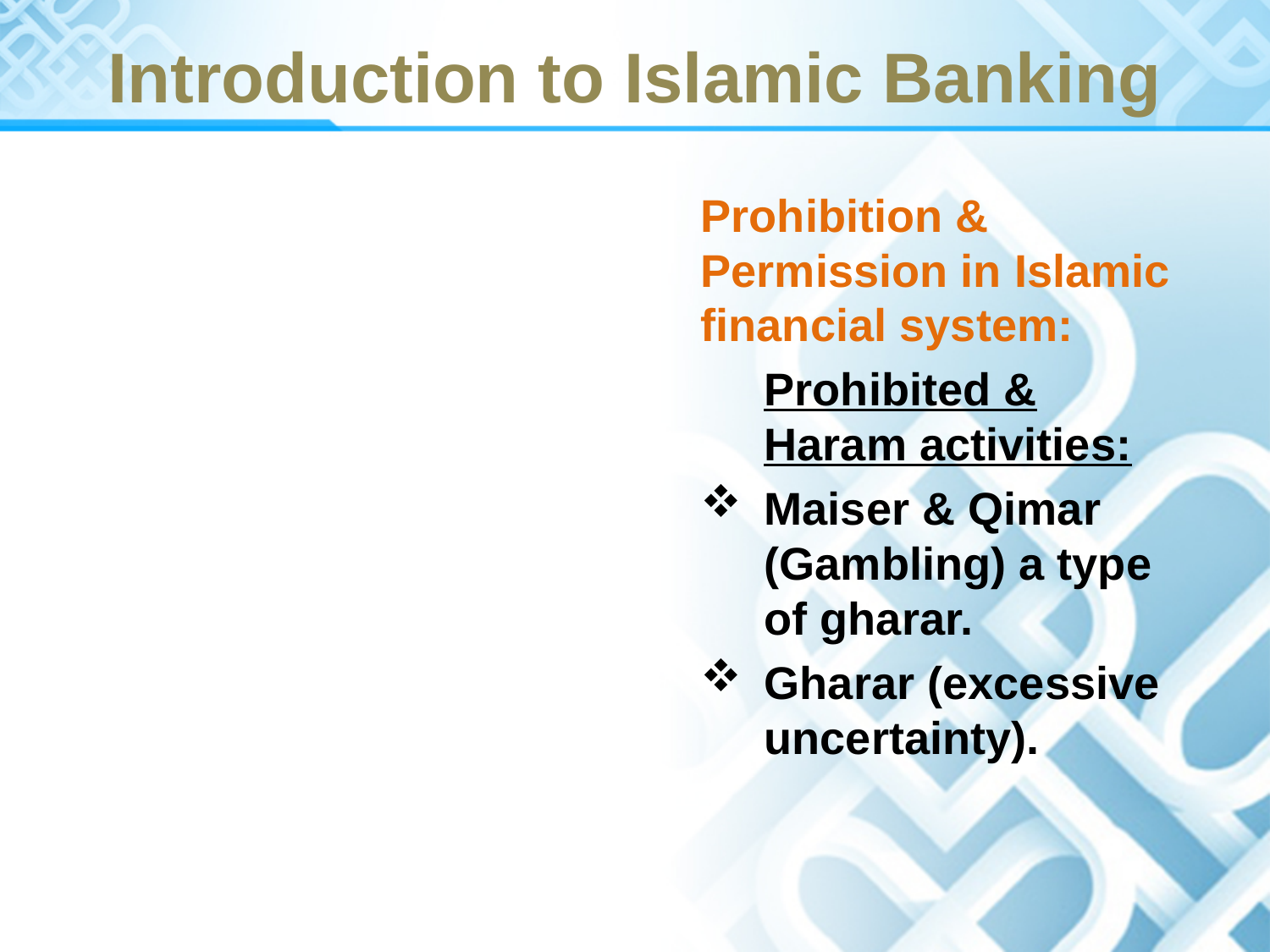

Introduction to Islamic Banking
Prohibition & Permission in Islamic financial system:
	Prohibited & Haram activities:
Maiser & Qimar (Gambling) a type of gharar.
Gharar (excessive uncertainty).